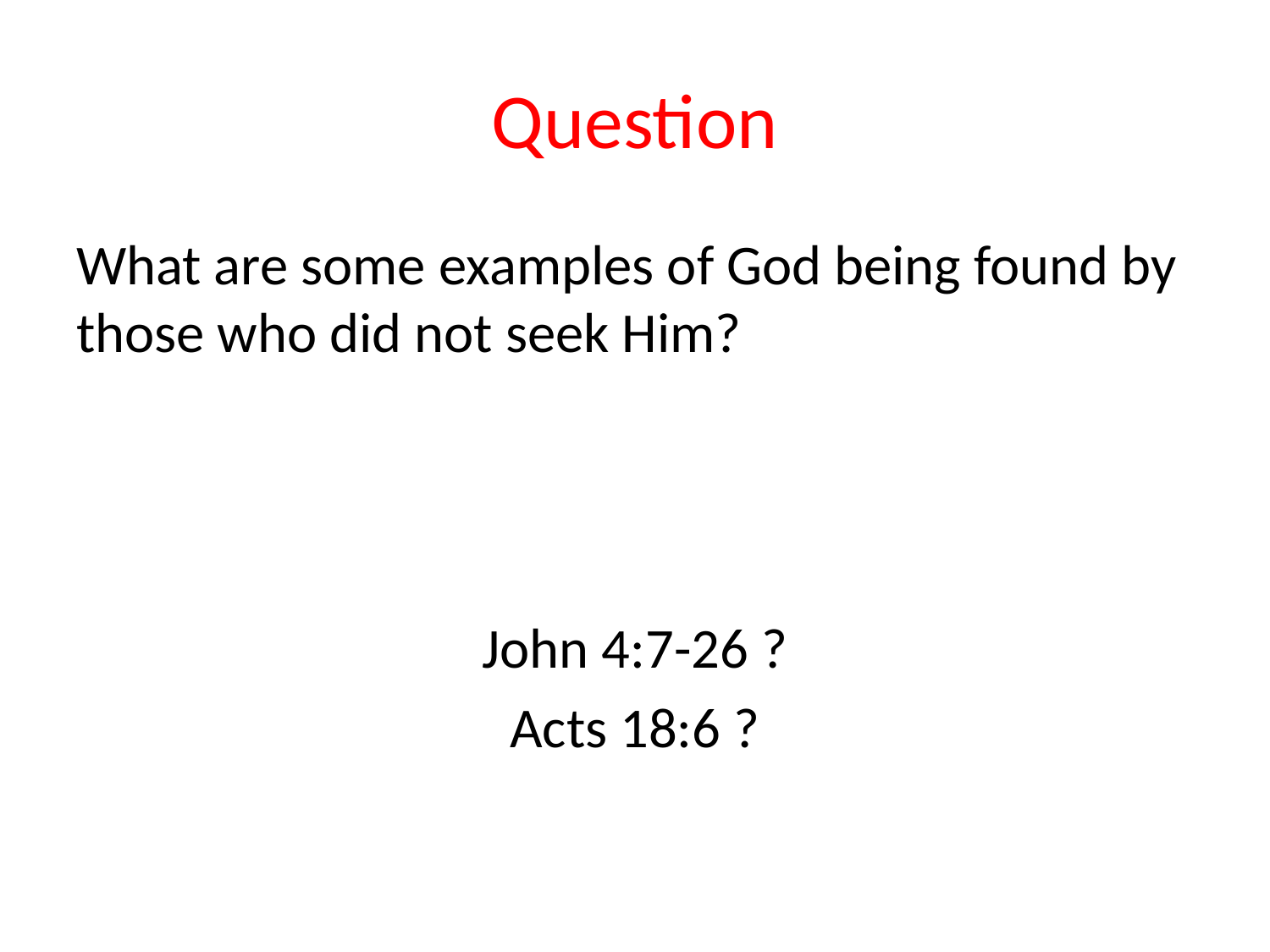

# Question
What are some examples of God being found by those who did not seek Him?

John 4:7-26 ?
Acts 18:6 ?